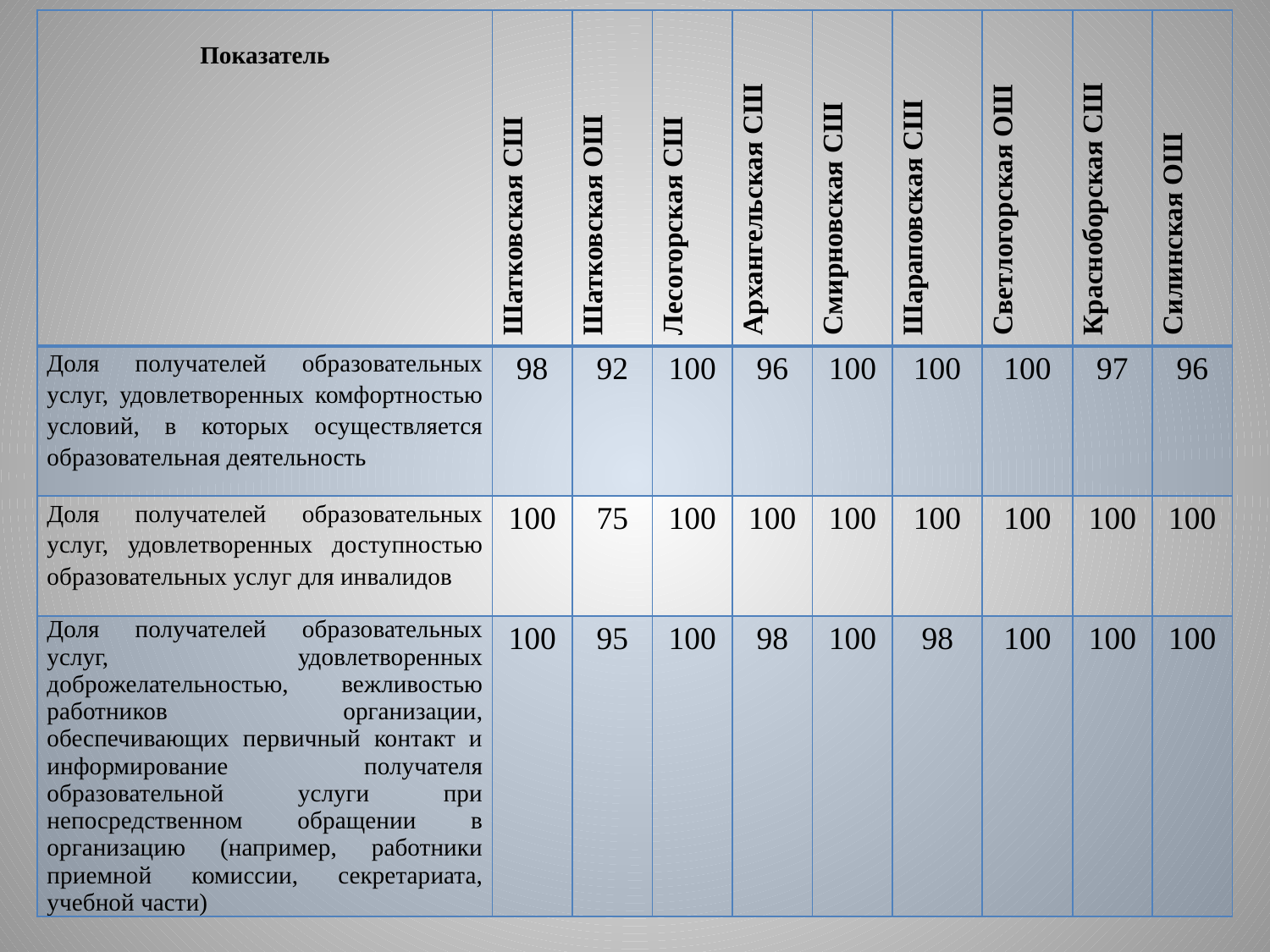

| Показатель | Шатковская СШ | Шатковская ОШ | Лесогорская СШ | Архангельская СШ | Смирновская СШ | Шараповская СШ | Светлогорская ОШ | Красноборская СШ | Силинская ОШ |
| --- | --- | --- | --- | --- | --- | --- | --- | --- | --- |
| Доля получателей образовательных услуг, удовлетворенных комфортностью условий, в которых осуществляется образовательная деятельность | 98 | 92 | 100 | 96 | 100 | 100 | 100 | 97 | 96 |
| Доля получателей образовательных услуг, удовлетворенных доступностью образовательных услуг для инвалидов | 100 | 75 | 100 | 100 | 100 | 100 | 100 | 100 | 100 |
| Доля получателей образовательных услуг, удовлетворенных доброжелательностью, вежливостью работников организации, обеспечивающих первичный контакт и информирование получателя образовательной услуги при непосредственном обращении в организацию (например, работники приемной комиссии, секретариата, учебной части) | 100 | 95 | 100 | 98 | 100 | 98 | 100 | 100 | 100 |